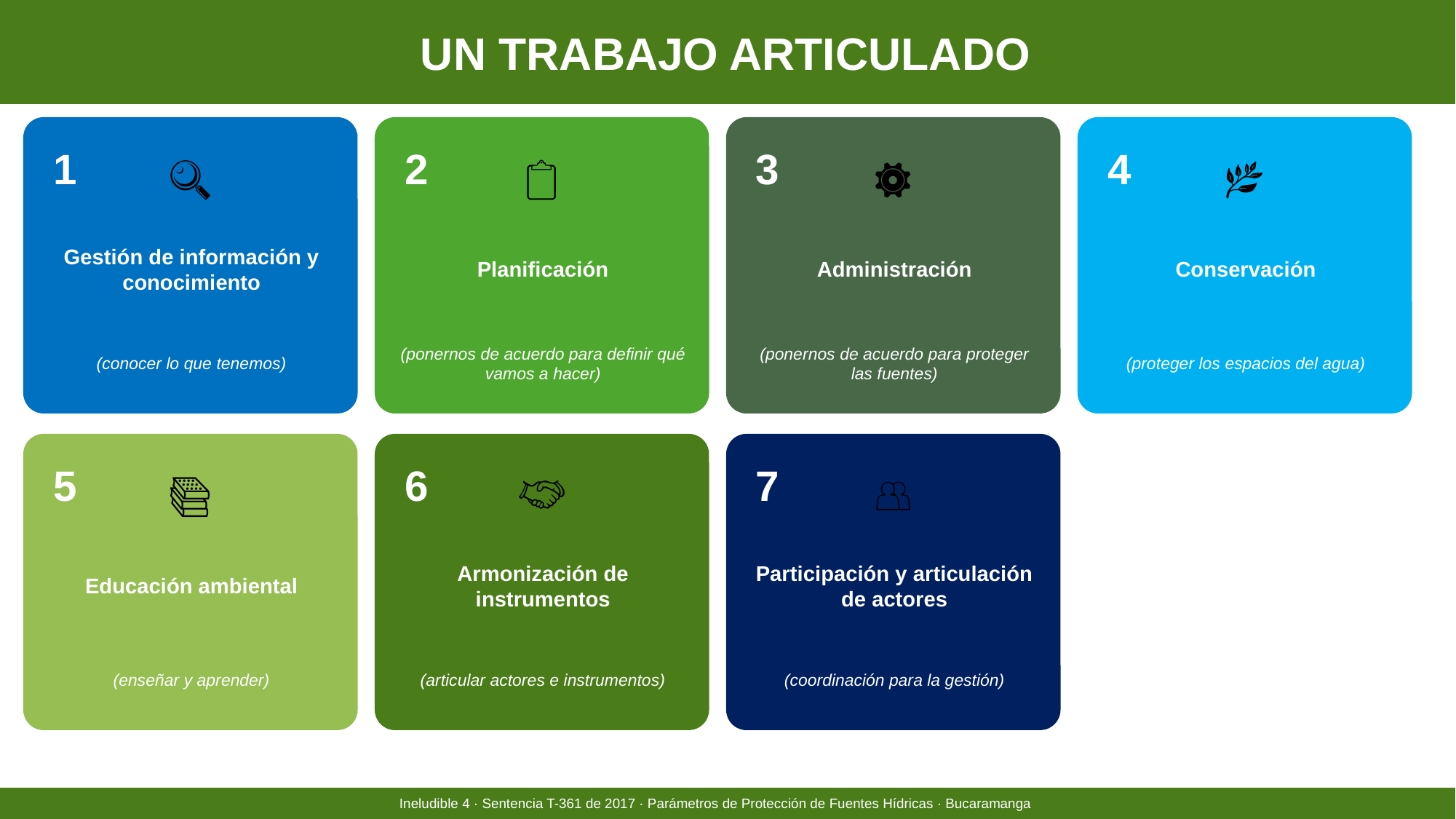

UN TRABAJO ARTICULADO

🔍
1
📋
2
⚙️
3
🌿
4
Gestión de información y conocimiento
Planificación
Administración
Conservación
(conocer lo que tenemos)
(ponernos de acuerdo para definir qué vamos a hacer)
(ponernos de acuerdo para proteger las fuentes)
(proteger los espacios del agua)

📚
5
🤝
6
👥
7
Educación ambiental
Armonización de instrumentos
Participación y articulación de actores
(enseñar y aprender)
(articular actores e instrumentos)
(coordinación para la gestión)

Ineludible 4 · Sentencia T-361 de 2017 · Parámetros de Protección de Fuentes Hídricas · Bucaramanga